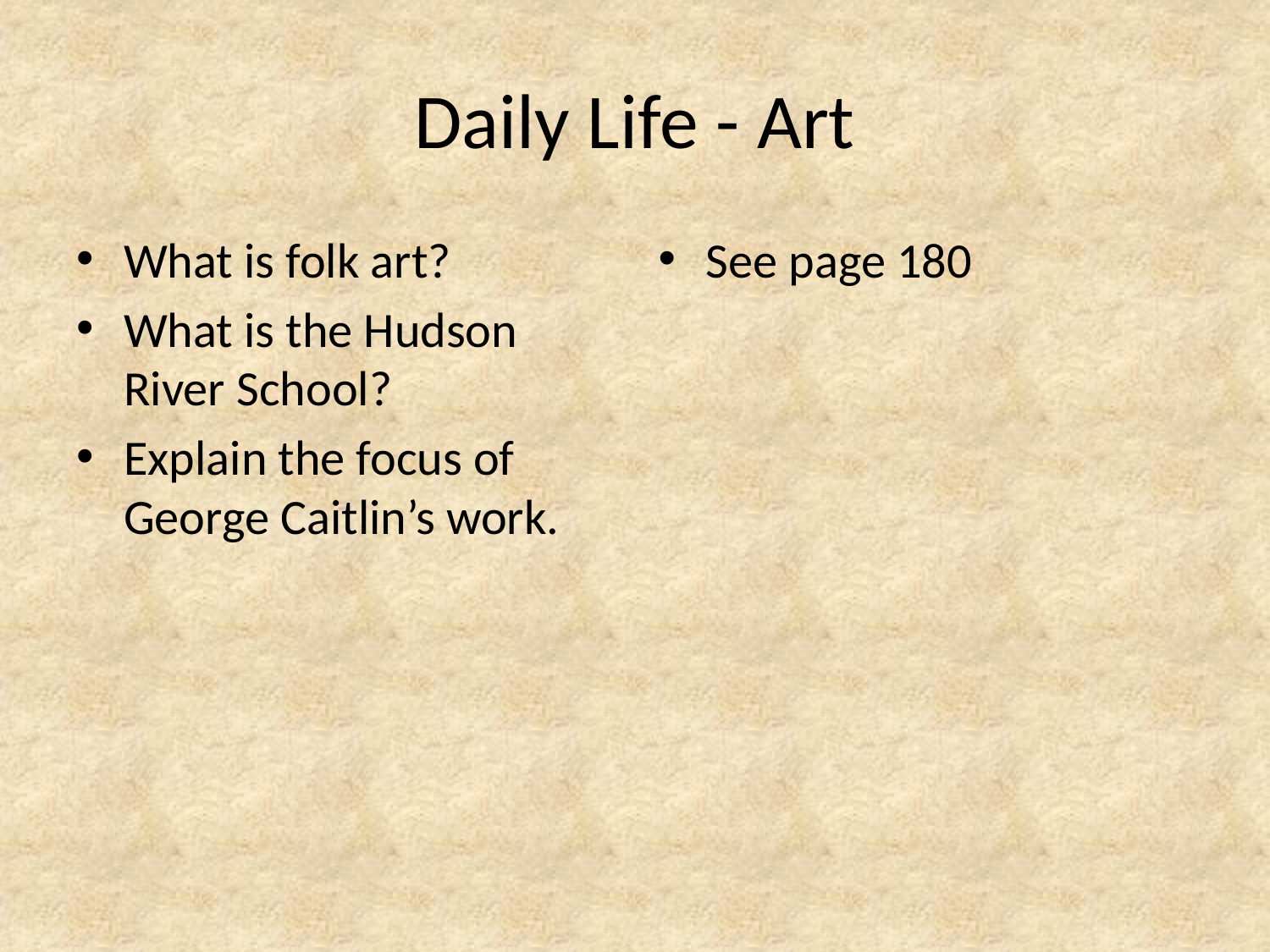

# Daily Life - Art
What is folk art?
What is the Hudson River School?
Explain the focus of George Caitlin’s work.

See page 180